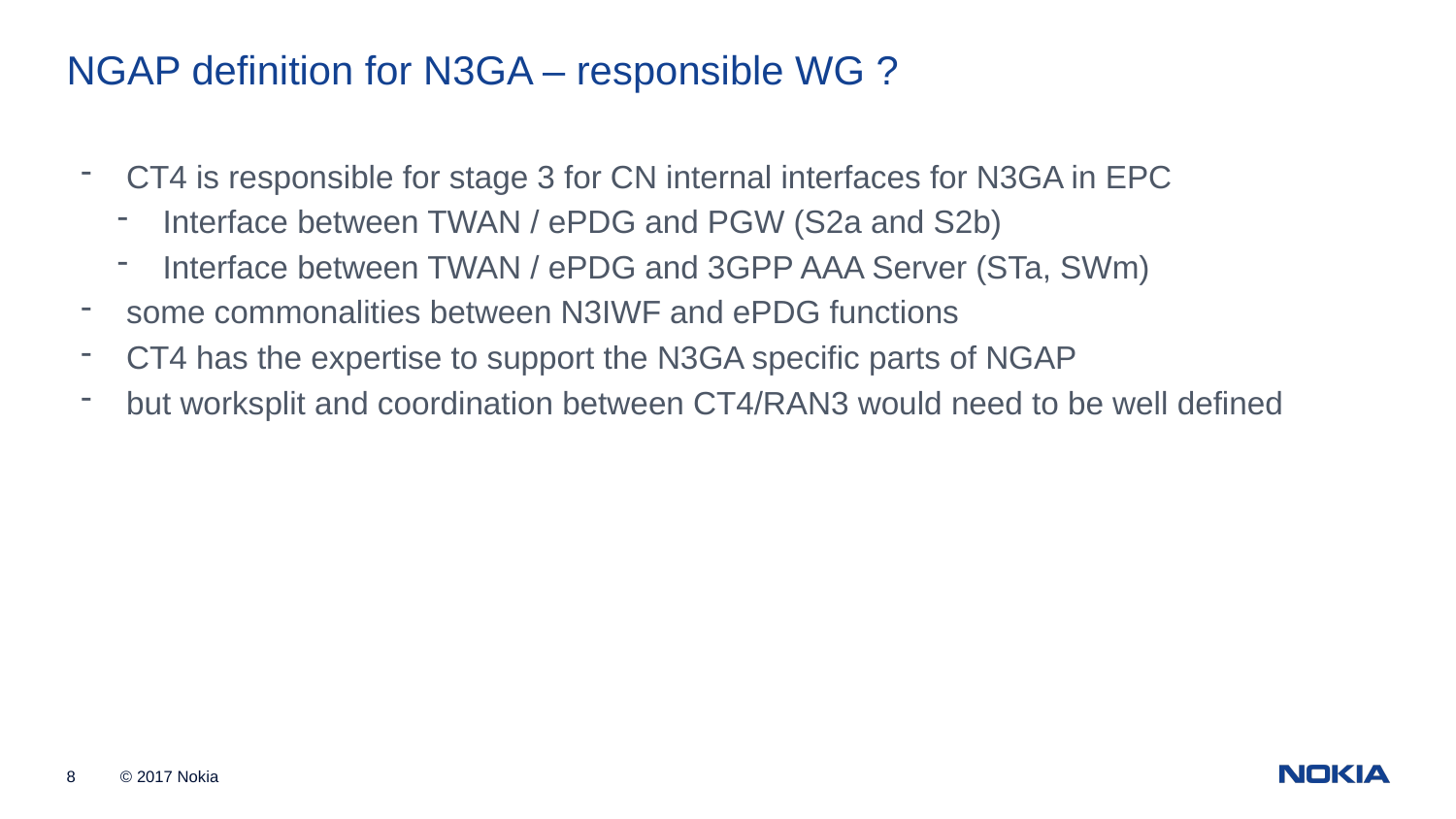

# NGAP definition for N3GA – responsible WG ?
CT4 is responsible for stage 3 for CN internal interfaces for N3GA in EPC
Interface between TWAN / ePDG and PGW (S2a and S2b)
Interface between TWAN / ePDG and 3GPP AAA Server (STa, SWm)
some commonalities between N3IWF and ePDG functions
CT4 has the expertise to support the N3GA specific parts of NGAP
but worksplit and coordination between CT4/RAN3 would need to be well defined